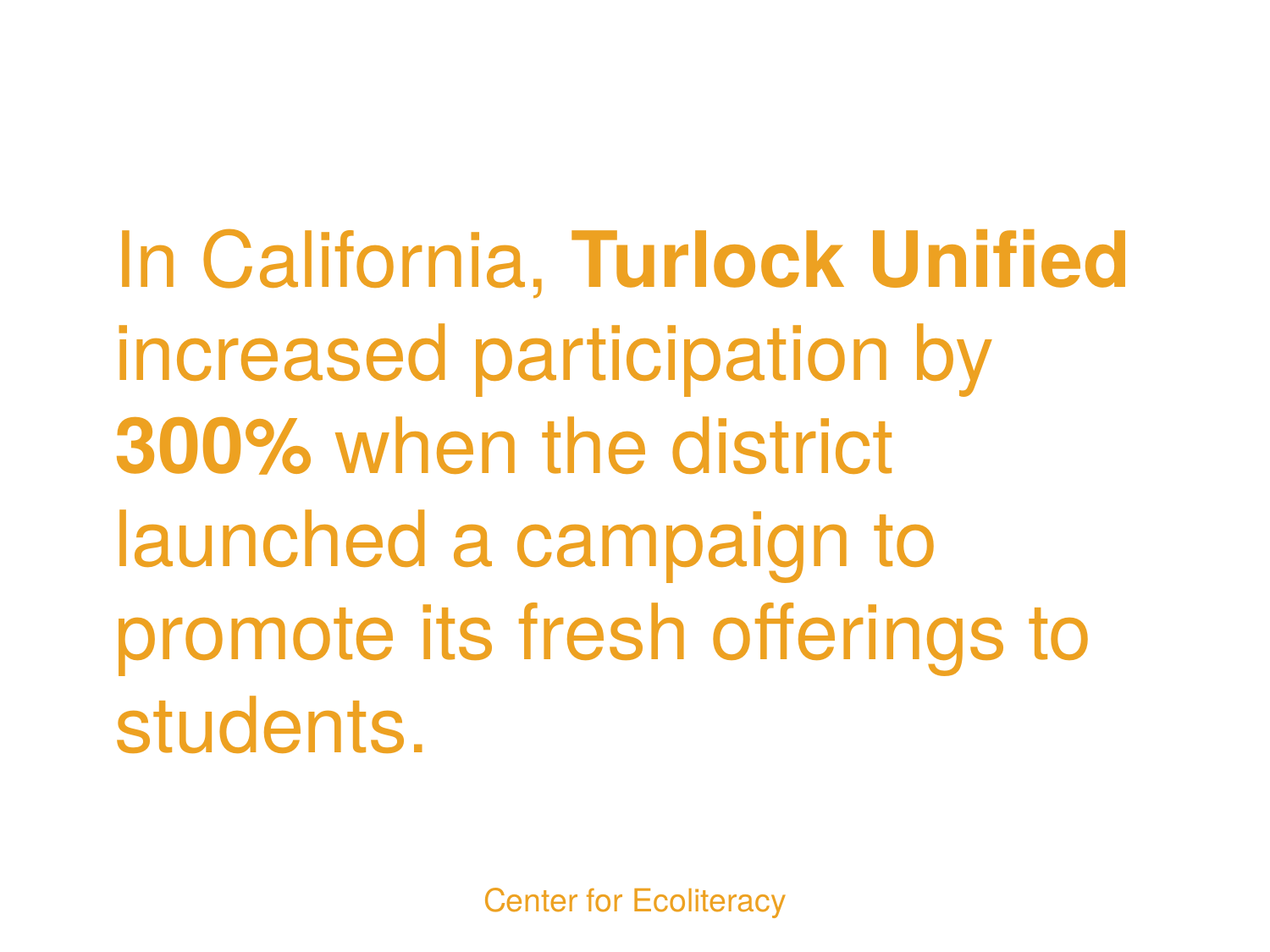

In California, Turlock Unified
increased participation by 300% when the district launched a campaign to promote its fresh offerings to students.

Center for Ecoliteracy